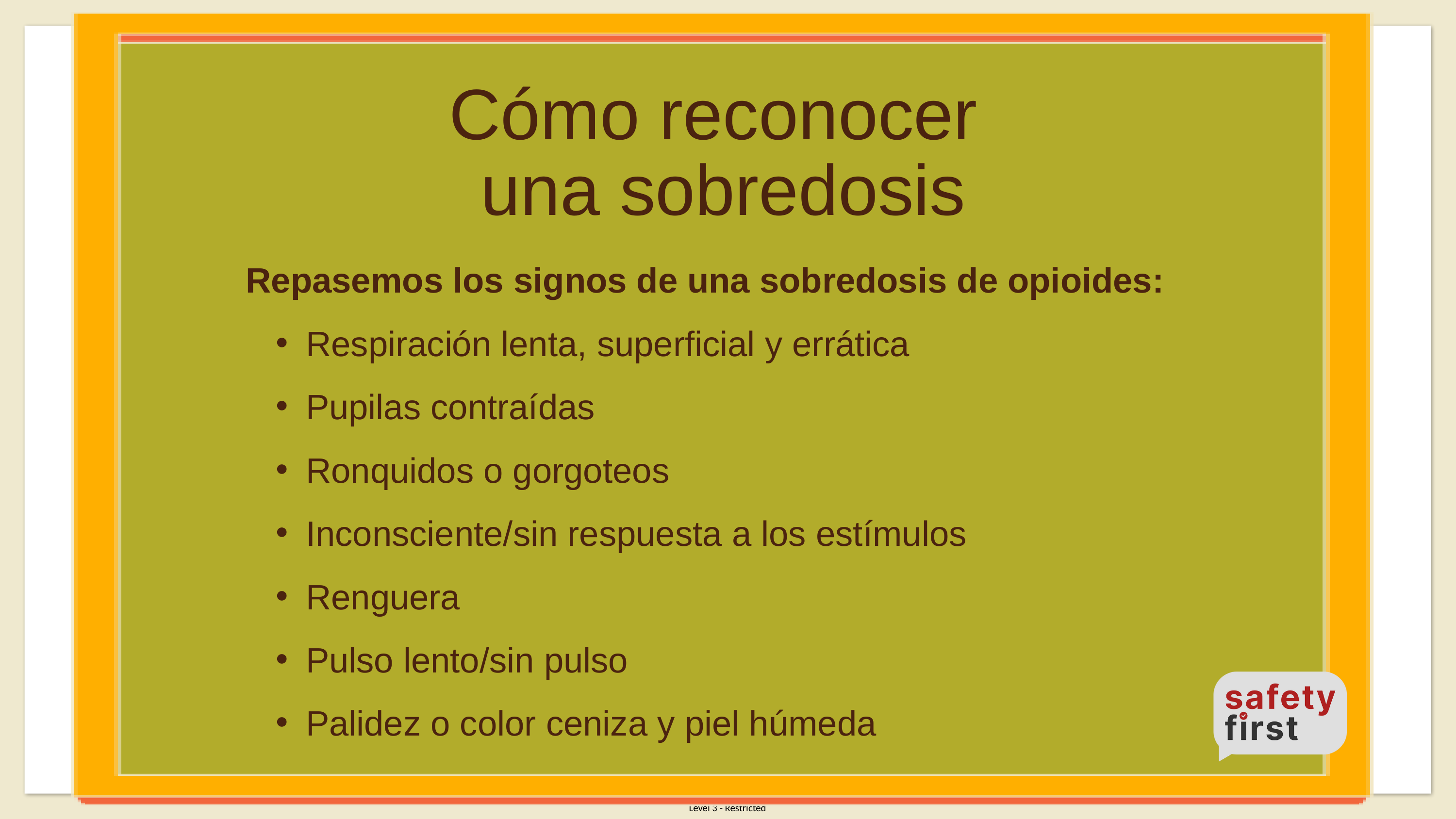

Cómo reconocer
una sobredosis
Repasemos los signos de una sobredosis de opioides:
Respiración lenta, superficial y errática
Pupilas contraídas
Ronquidos o gorgoteos
Inconsciente/sin respuesta a los estímulos
Renguera
Pulso lento/sin pulso
Palidez o color ceniza y piel húmeda